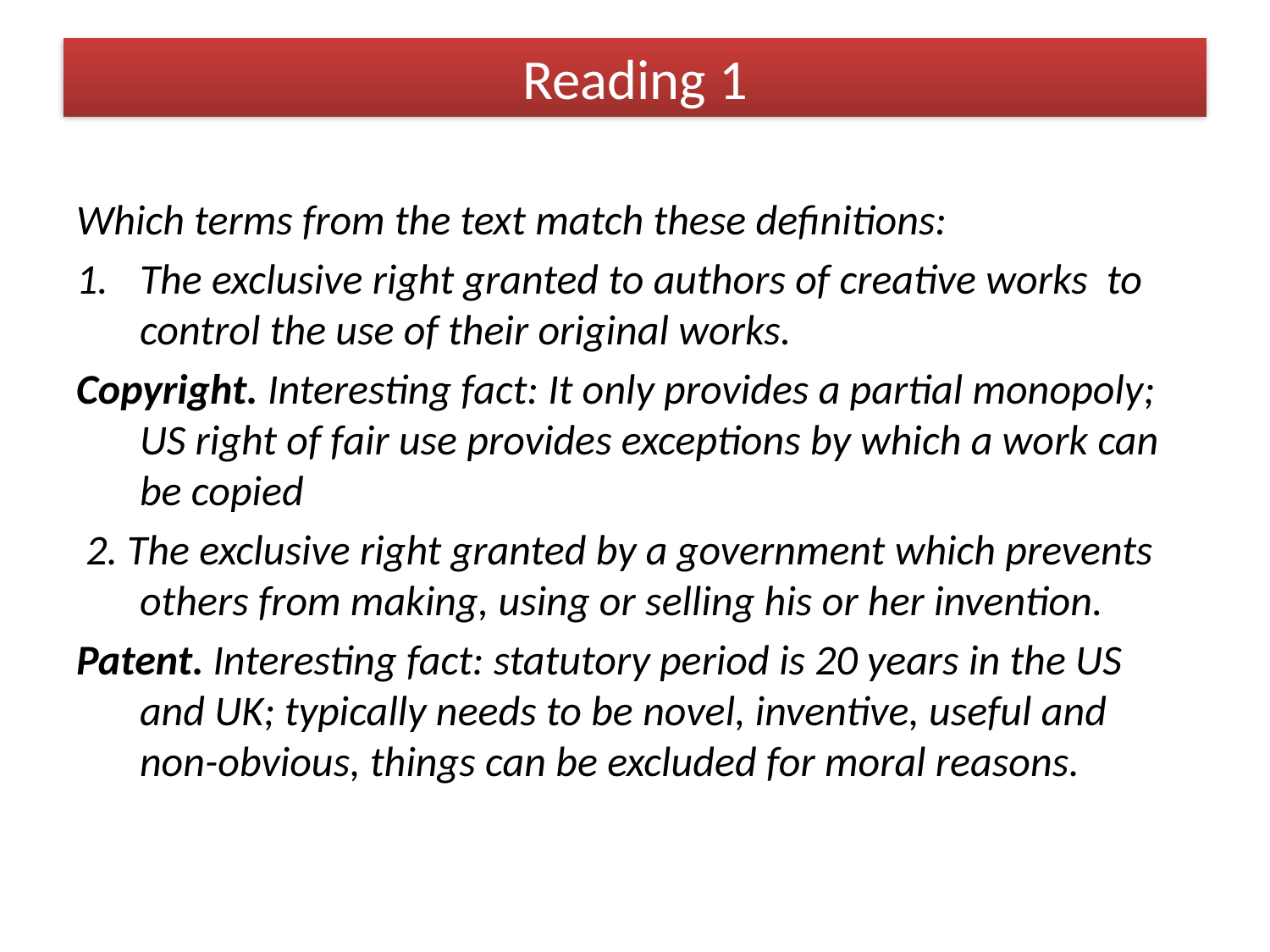

# Reading 1

Which terms from the text match these definitions:
The exclusive right granted to authors of creative works  to control the use of their original works.
Copyright. Interesting fact: It only provides a partial monopoly; US right of fair use provides exceptions by which a work can be copied
 2. The exclusive right granted by a government which prevents others from making, using or selling his or her invention.
Patent. Interesting fact: statutory period is 20 years in the US and UK; typically needs to be novel, inventive, useful and non-obvious, things can be excluded for moral reasons.